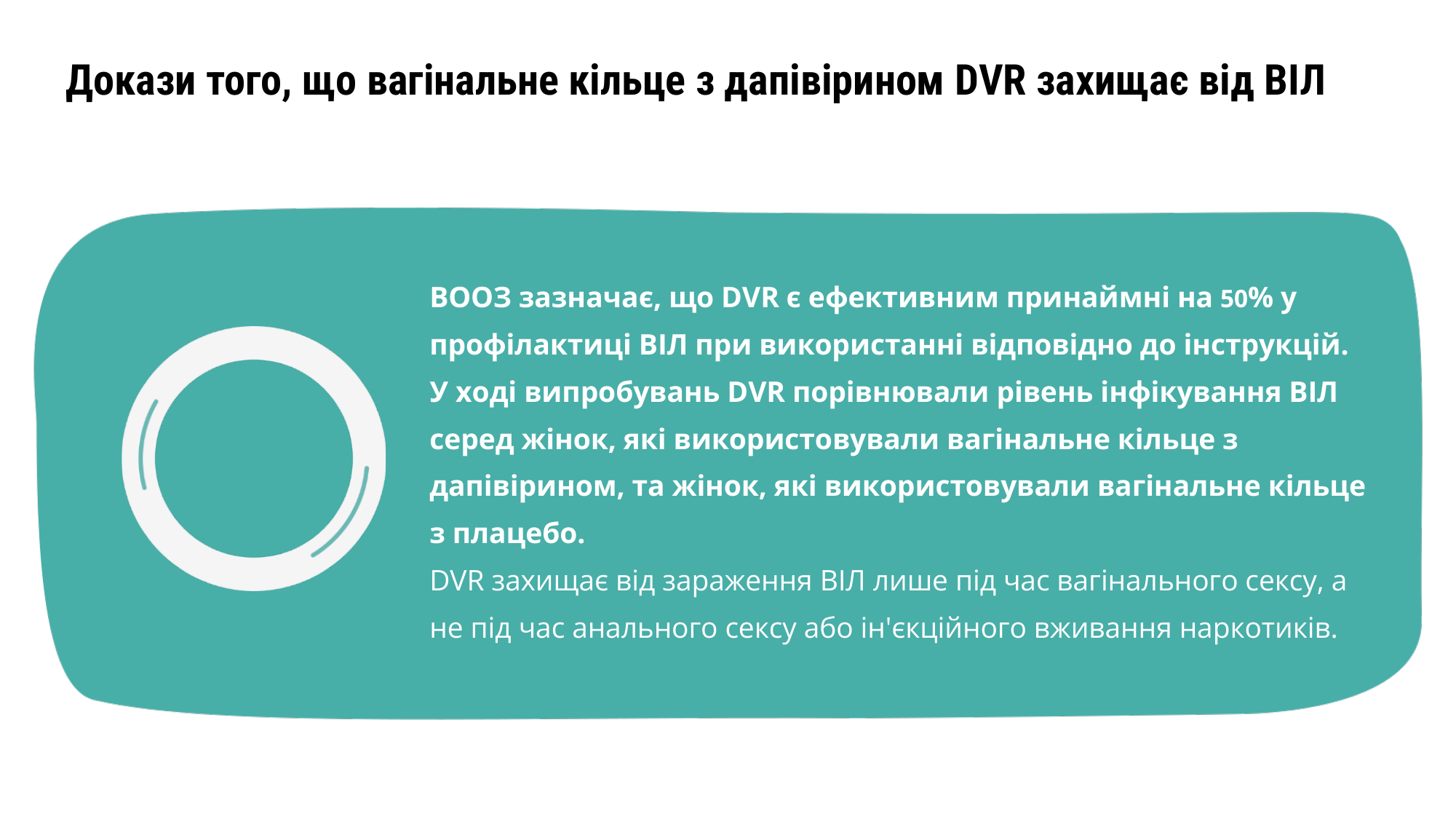

Докази того, що вагінальне кільце з дапівірином DVR захищає від ВІЛ

ВООЗ зазначає, що DVR є ефективним принаймні на 50% у профілактиці ВІЛ при використанні відповідно до інструкцій. У ході випробувань DVR порівнювали рівень інфікування ВІЛ серед жінок, які використовували вагінальне кільце з дапівірином, та жінок, які використовували вагінальне кільце з плацебо.
DVR захищає від зараження ВІЛ лише під час вагінального сексу, а не під час анального сексу або ін'єкційного вживання наркотиків.